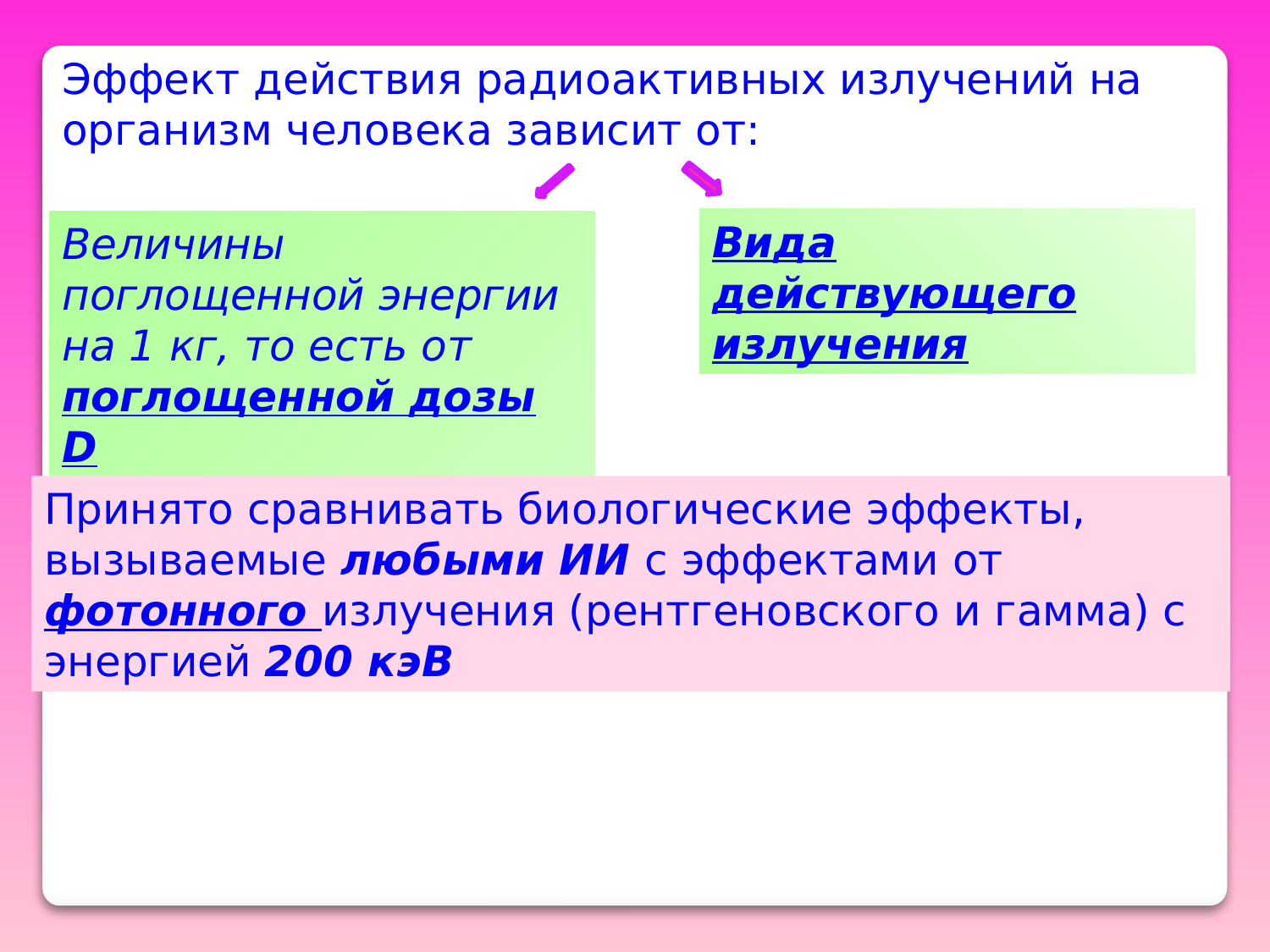

Эффект действия радиоактивных излучений на организм человека зависит от:

Вида действующего излучения
Величины поглощенной энергии на 1 кг, то есть от поглощенной дозы D
Принято сравнивать биологические эффекты, вызываемые любыми ИИ с эффектами от фотонного излучения (рентгеновского и гамма) с энергией 200 кэВ